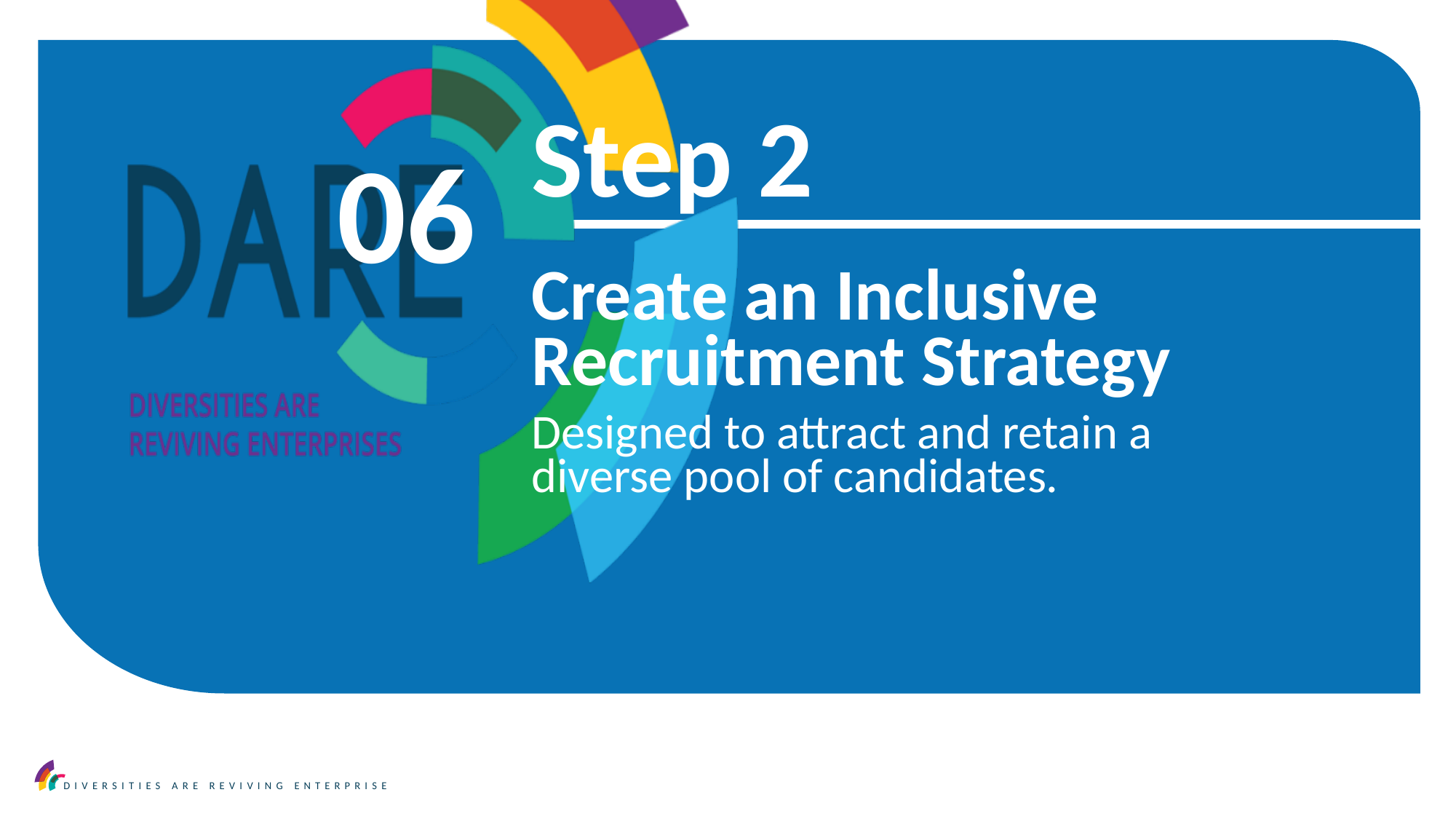

Step 2
06
Create an Inclusive Recruitment Strategy
Designed to attract and retain a diverse pool of candidates.